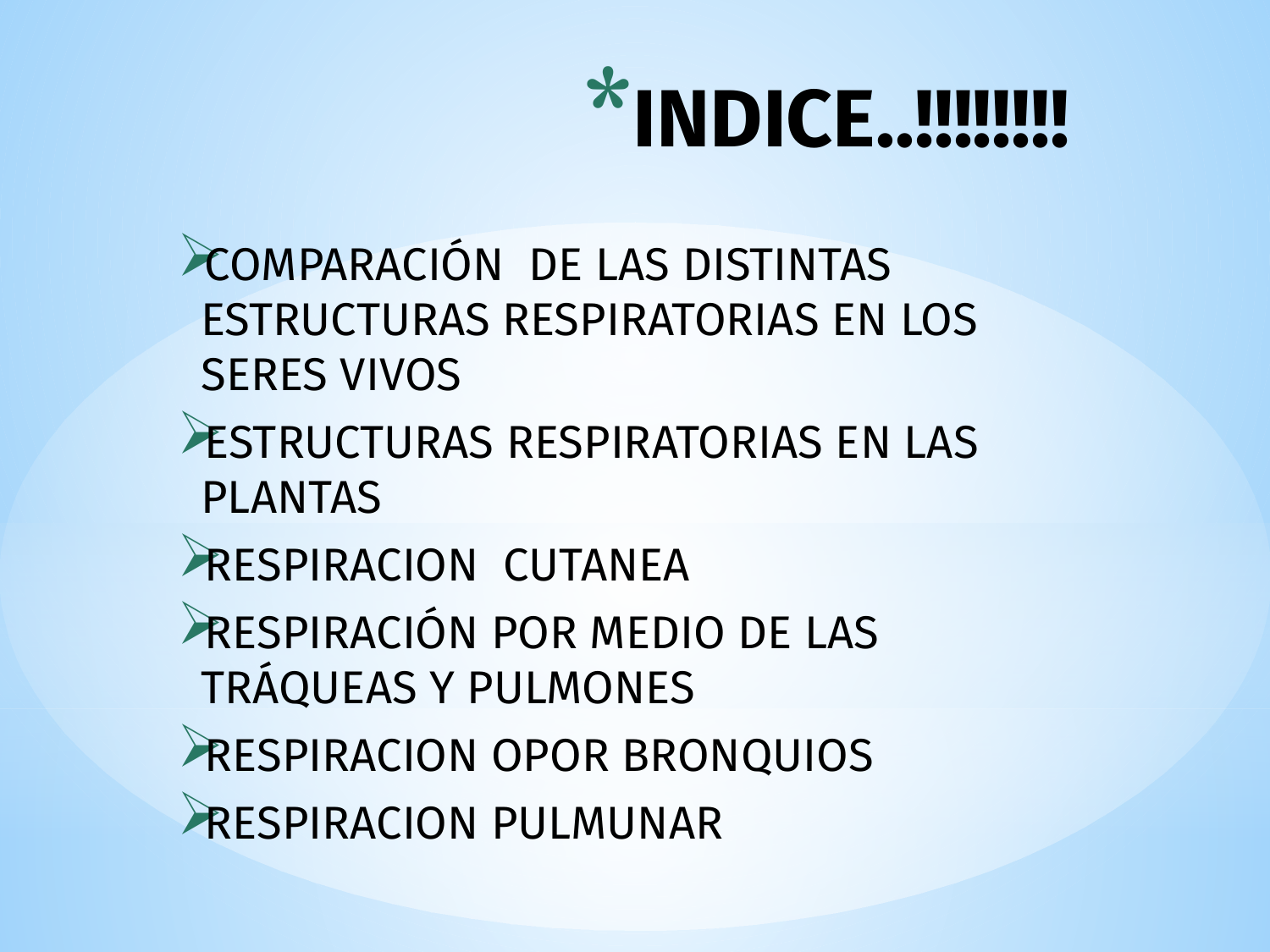

# INDICE..!!!!!!!!
COMPARACIÓN  DE LAS DISTINTAS ESTRUCTURAS RESPIRATORIAS EN LOS SERES VIVOS
ESTRUCTURAS RESPIRATORIAS EN LAS PLANTAS
RESPIRACION  CUTANEA
RESPIRACIÓN POR MEDIO DE LAS TRÁQUEAS Y PULMONES
RESPIRACION OPOR BRONQUIOS
RESPIRACION PULMUNAR